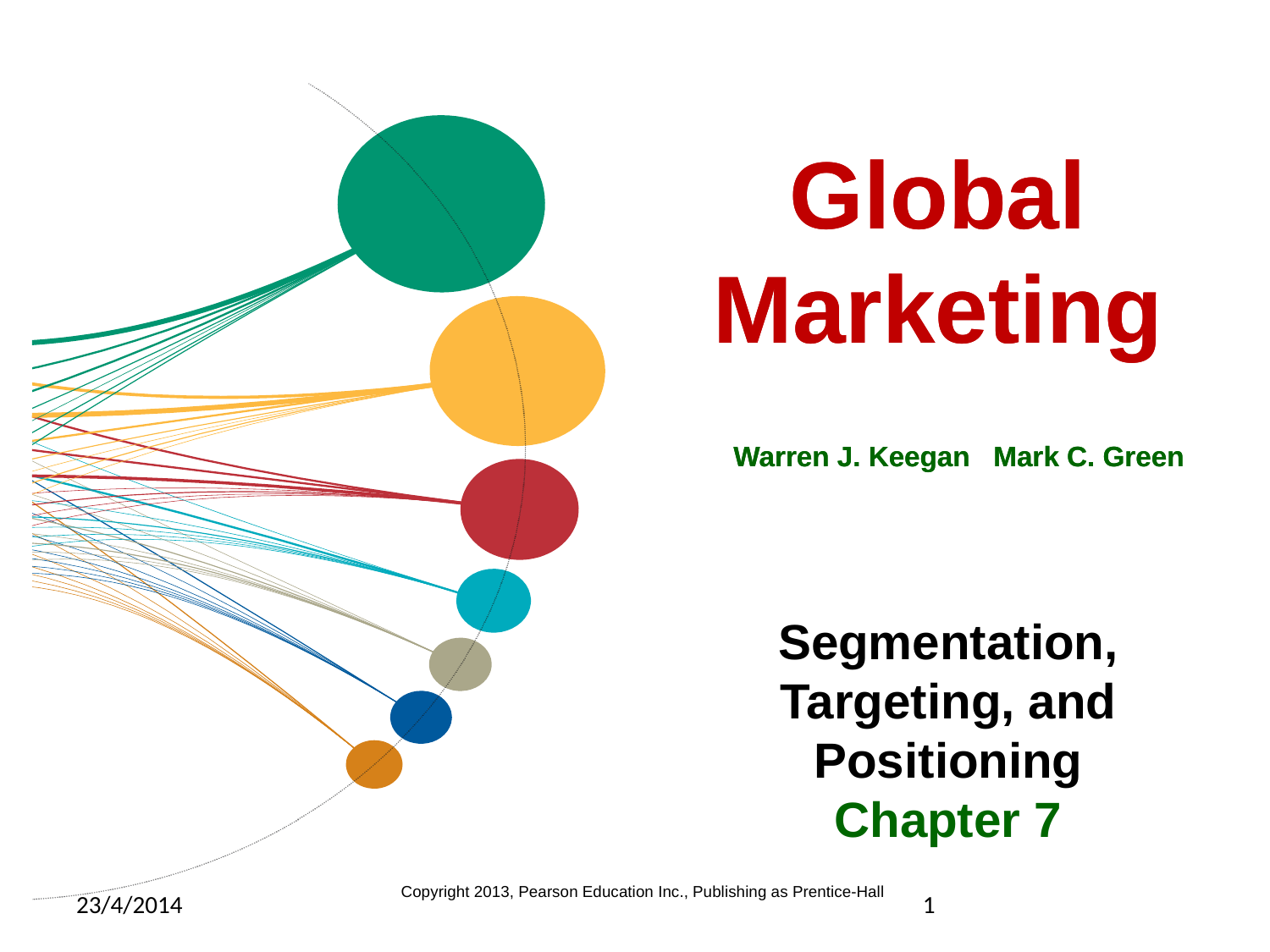

Global Marketing
Global Marketing
Warren J. Keegan   Mark C. Green
Warren J. Keegan   Mark C. Green
Segmentation, Targeting, and Positioning
Chapter 7
Copyright 2013, Pearson Education Inc., Publishing as Prentice-Hall

23/4/2014

1